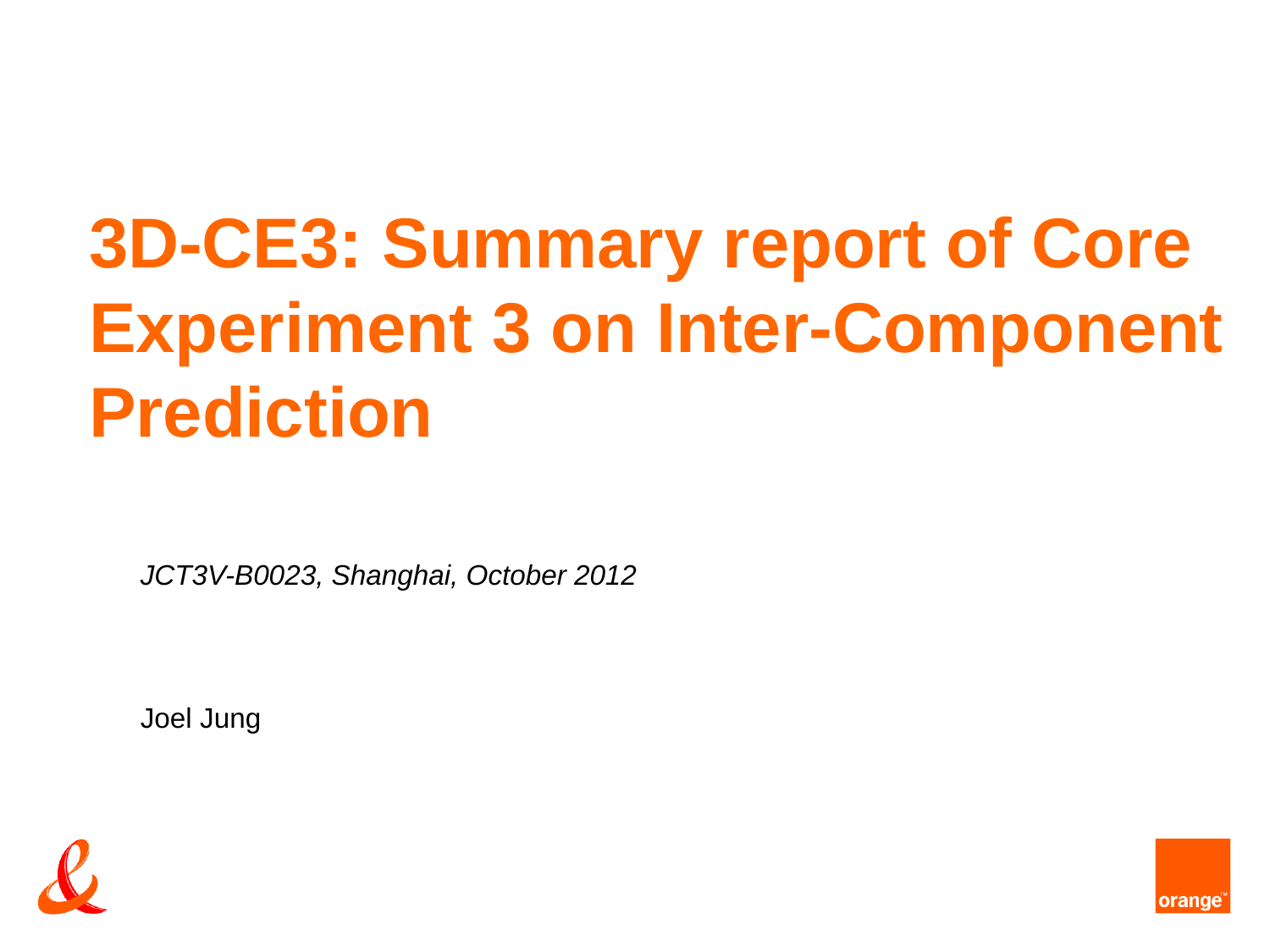

# 3D-CE3: Summary report of Core Experiment 3 on Inter-Component Prediction
JCT3V-B0023, Shanghai, October 2012

Joel Jung